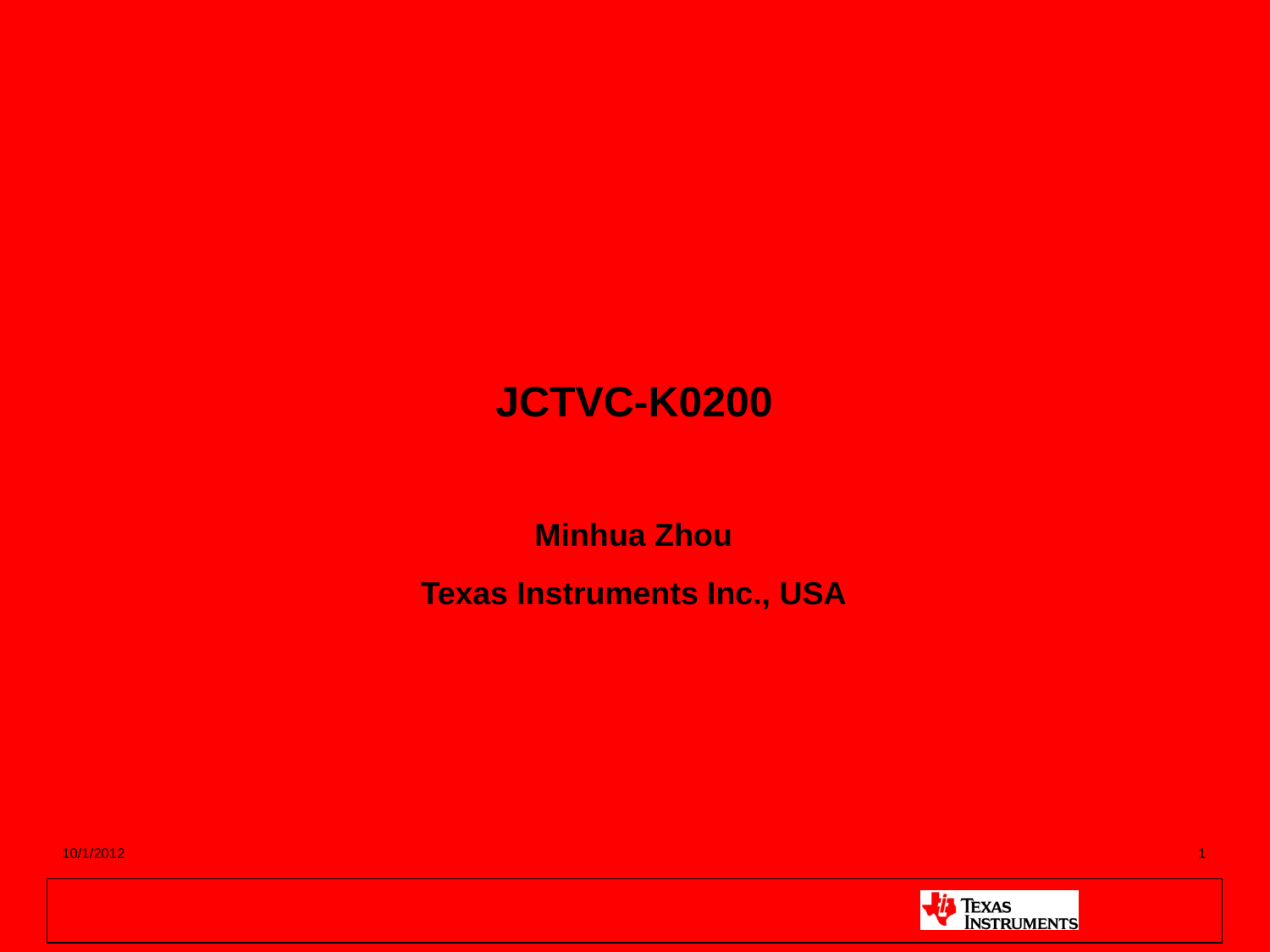

# AHG9: Sub-stream entry points SEI message
JCTVC-K0200

Minhua Zhou
Texas Instruments Inc., USA
10/1/2012
1